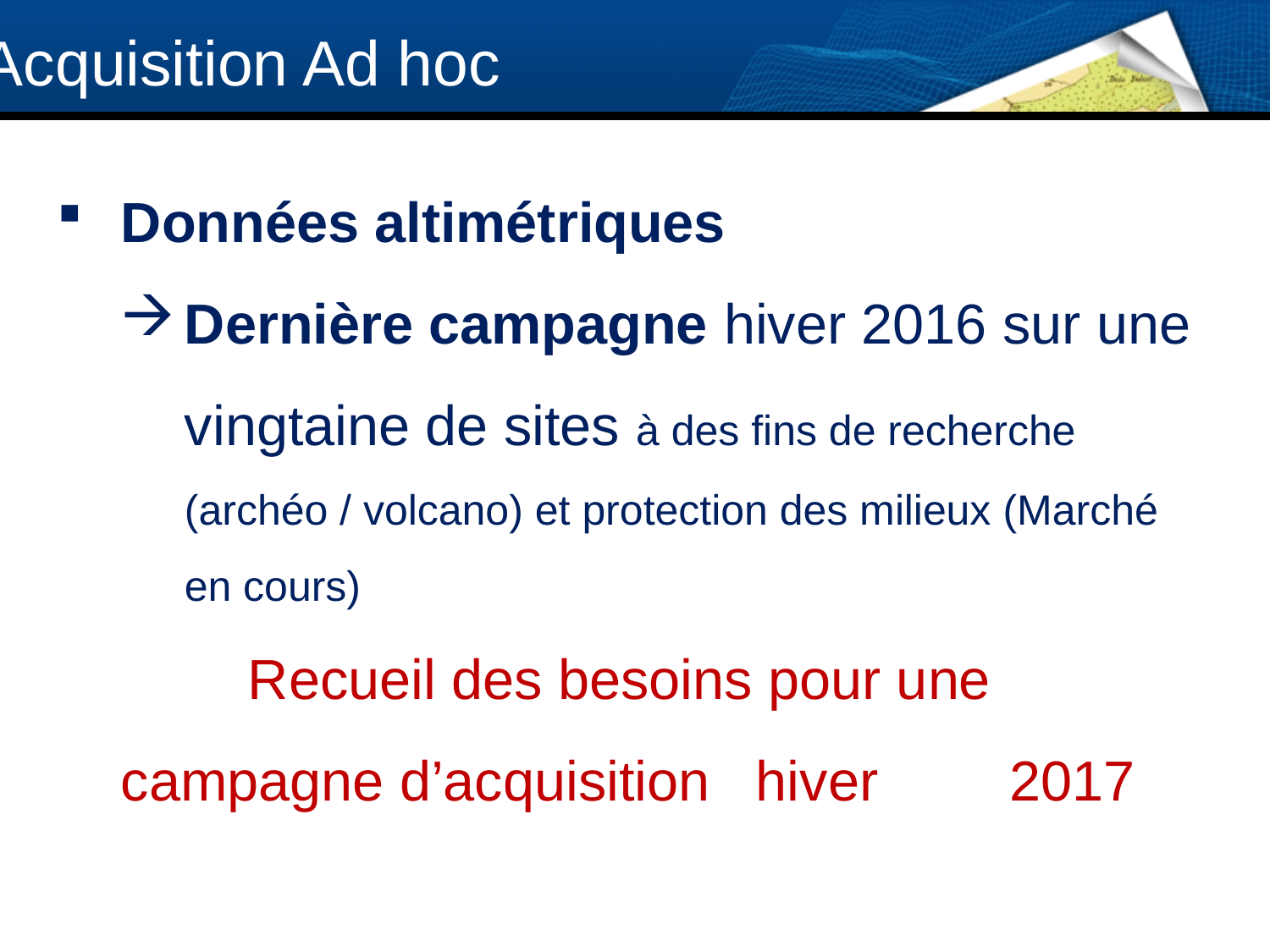

Acquisition Ad hoc
Données altimétriques
Dernière campagne hiver 2016 sur une vingtaine de sites à des fins de recherche (archéo / volcano) et protection des milieux (Marché 	en cours)
	Recueil des besoins pour une campagne d’acquisition 	hiver 	2017